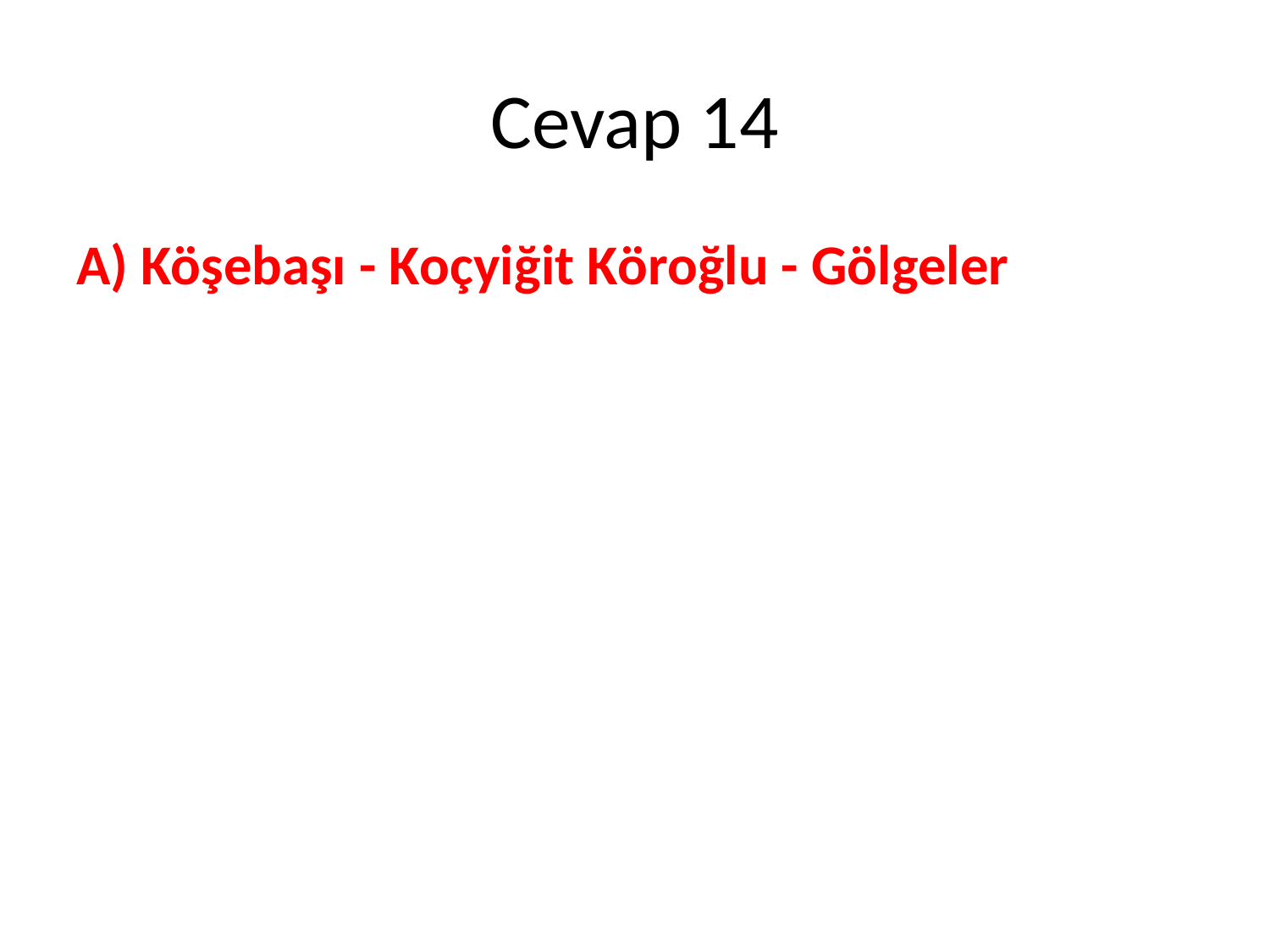

# Cevap 14
A) Köşebaşı - Koçyiğit Köroğlu - Gölgeler